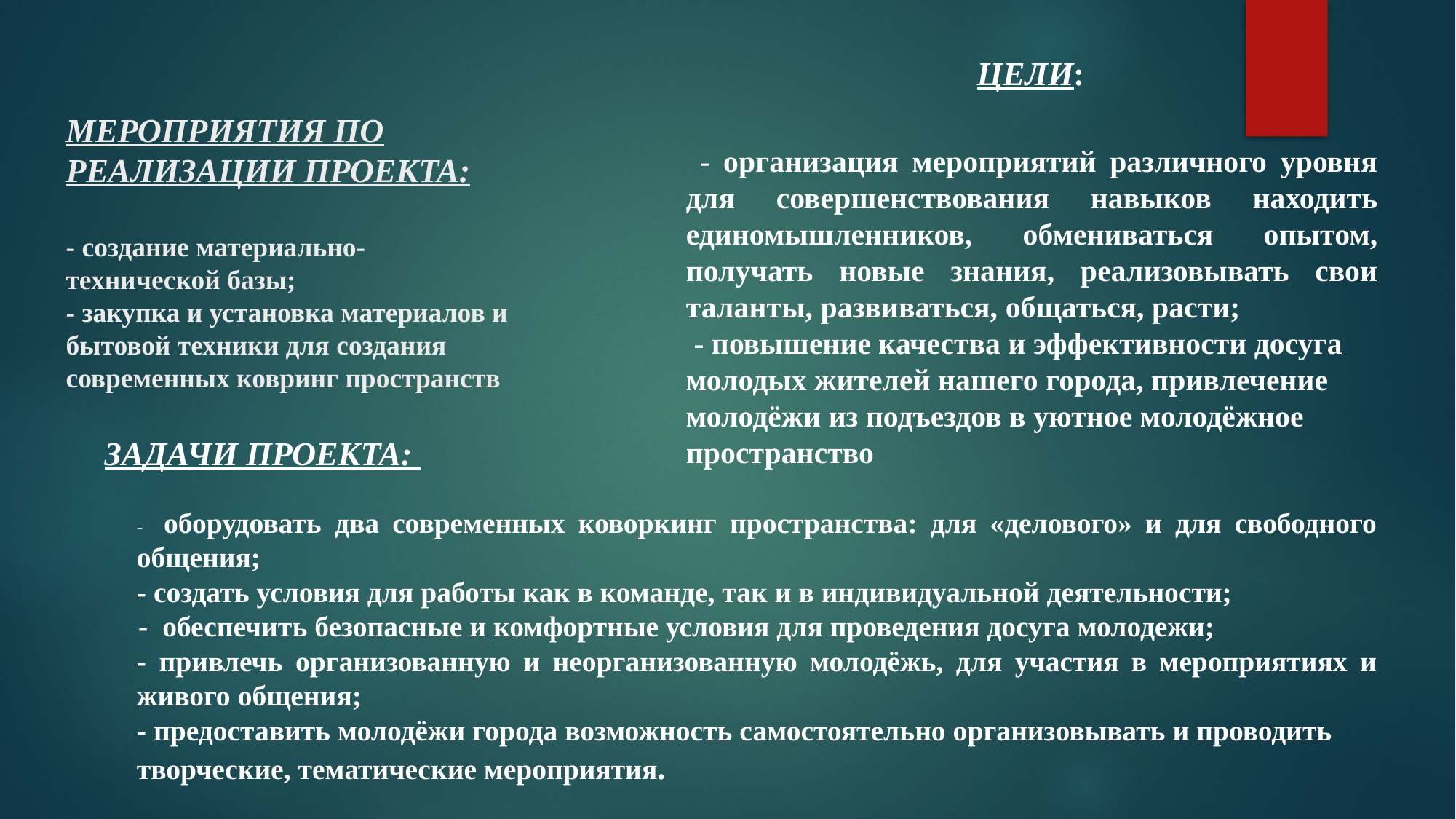

ЦЕЛИ:
# МЕРОПРИЯТИЯ ПО РЕАЛИЗАЦИИ ПРОЕКТА: - создание материально-технической базы; - закупка и установка материалов и бытовой техники для создания современных ковринг пространств
 - организация мероприятий различного уровня для совершенствования навыков находить единомышленников, обмениваться опытом, получать новые знания, реализовывать свои таланты, развиваться, общаться, расти;
 - повышение качества и эффективности досуга молодых жителей нашего города, привлечение молодёжи из подъездов в уютное молодёжное пространство
ЗАДАЧИ ПРОЕКТА:
-  оборудовать два современных коворкинг пространства: для «делового» и для свободного общения;
- создать условия для работы как в команде, так и в индивидуальной деятельности;
-  обеспечить безопасные и комфортные условия для проведения досуга молодежи;
- привлечь организованную и неорганизованную молодёжь, для участия в мероприятиях и живого общения;
- предоставить молодёжи города возможность самостоятельно организовывать и проводить творческие, тематические мероприятия.